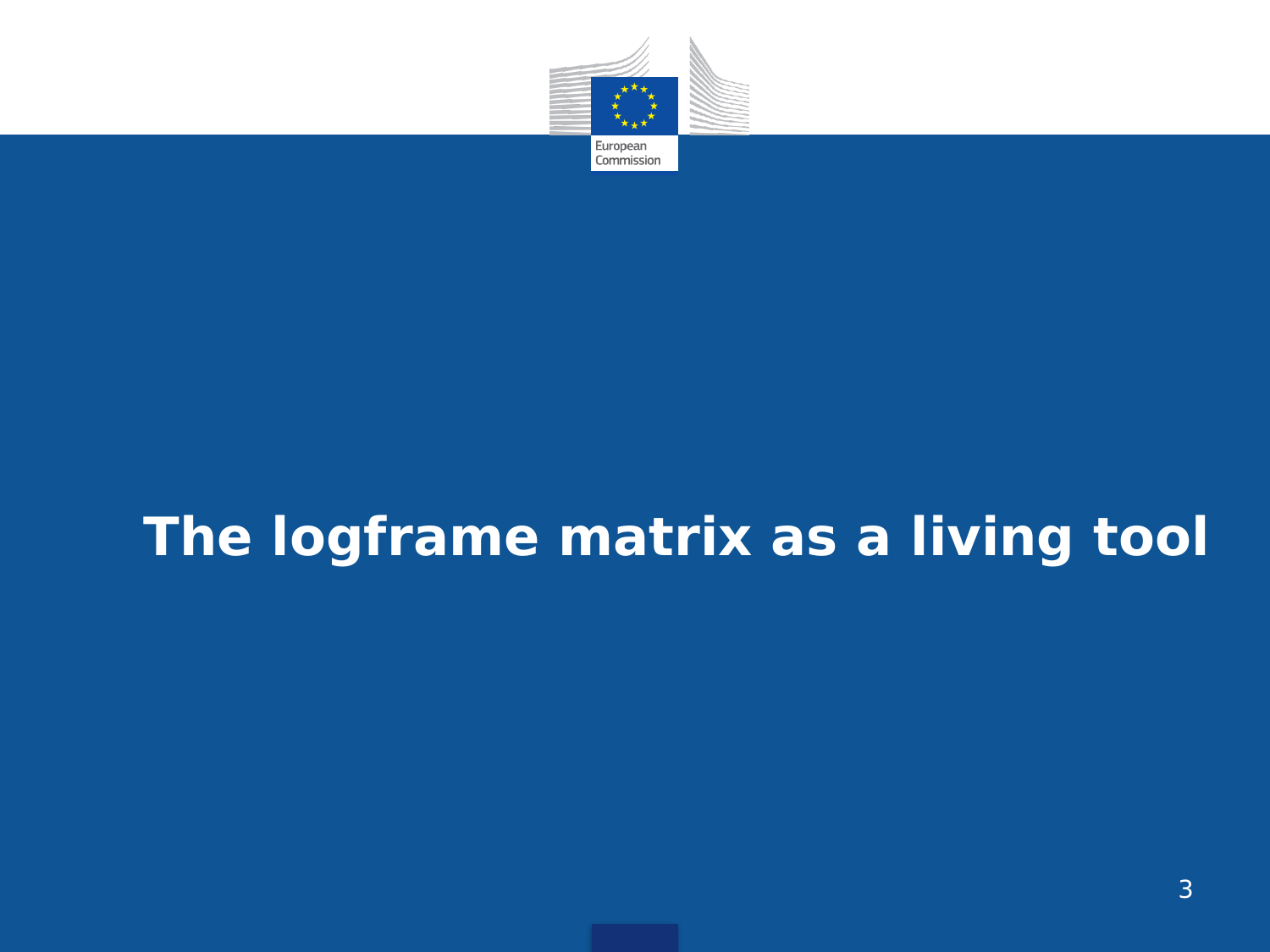

The logframe matrix as a living tool
3